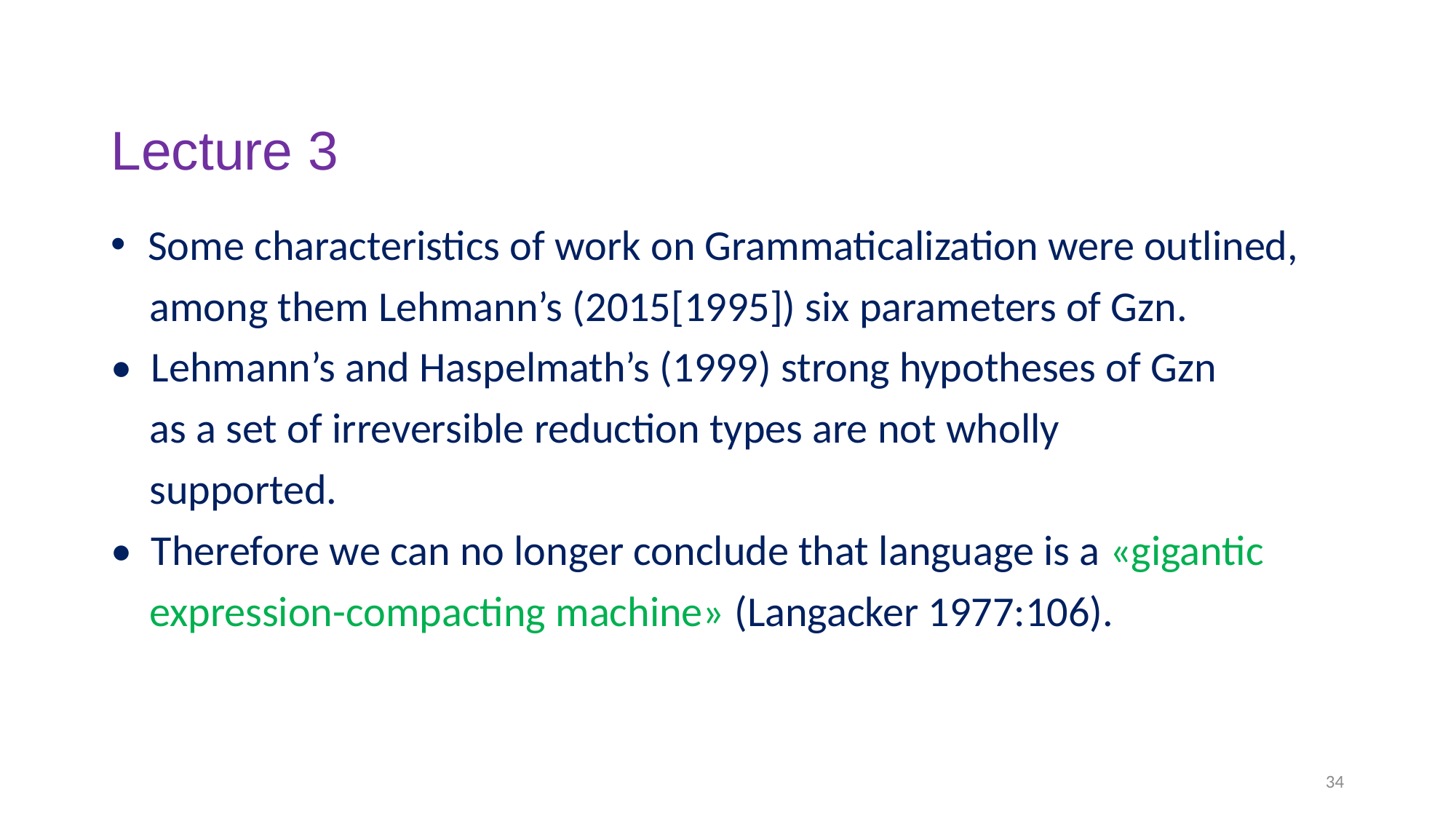

# Lecture 3
 Some characteristics of work on Grammaticalization were outlined,
    among them Lehmann’s (2015[1995]) six parameters of Gzn.
•  Lehmann’s and Haspelmath’s (1999) strong hypotheses of Gzn
    as a set of irreversible reduction types are not wholly
    supported.
•  Therefore we can no longer conclude that language is a «gigantic
    expression-compacting machine» (Langacker 1977:106).

34